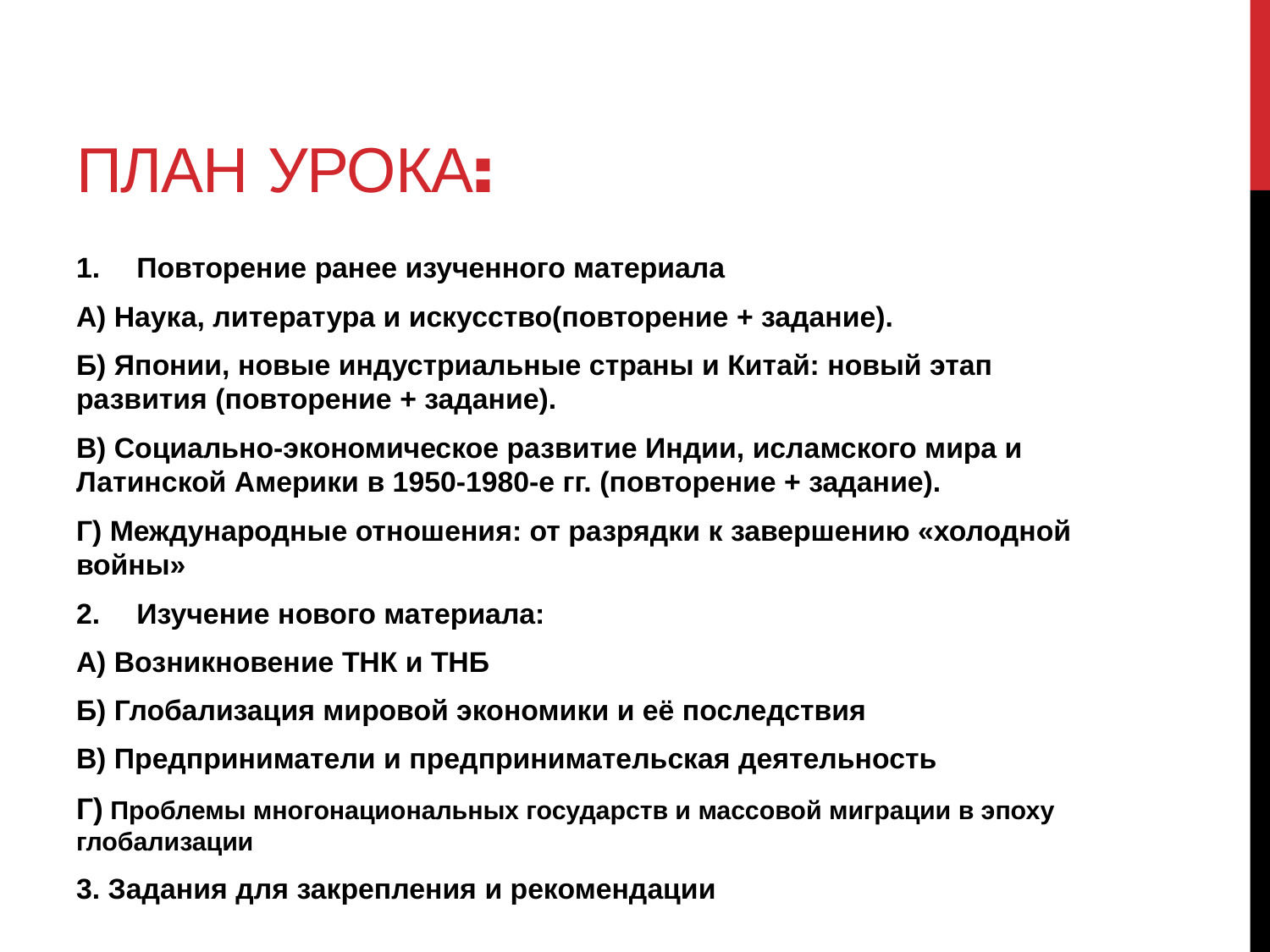

# План урока:
Повторение ранее изученного материала
А) Наука, литература и искусство(повторение + задание).
Б) Японии, новые индустриальные страны и Китай: новый этап развития (повторение + задание).
В) Социально-экономическое развитие Индии, исламского мира и Латинской Америки в 1950-1980-е гг. (повторение + задание).
Г) Международные отношения: от разрядки к завершению «холодной войны»
Изучение нового материала:
А) Возникновение ТНК и ТНБ
Б) Глобализация мировой экономики и её последствия
В) Предприниматели и предпринимательская деятельность
Г) Проблемы многонациональных государств и массовой миграции в эпоху глобализации
3. Задания для закрепления и рекомендации